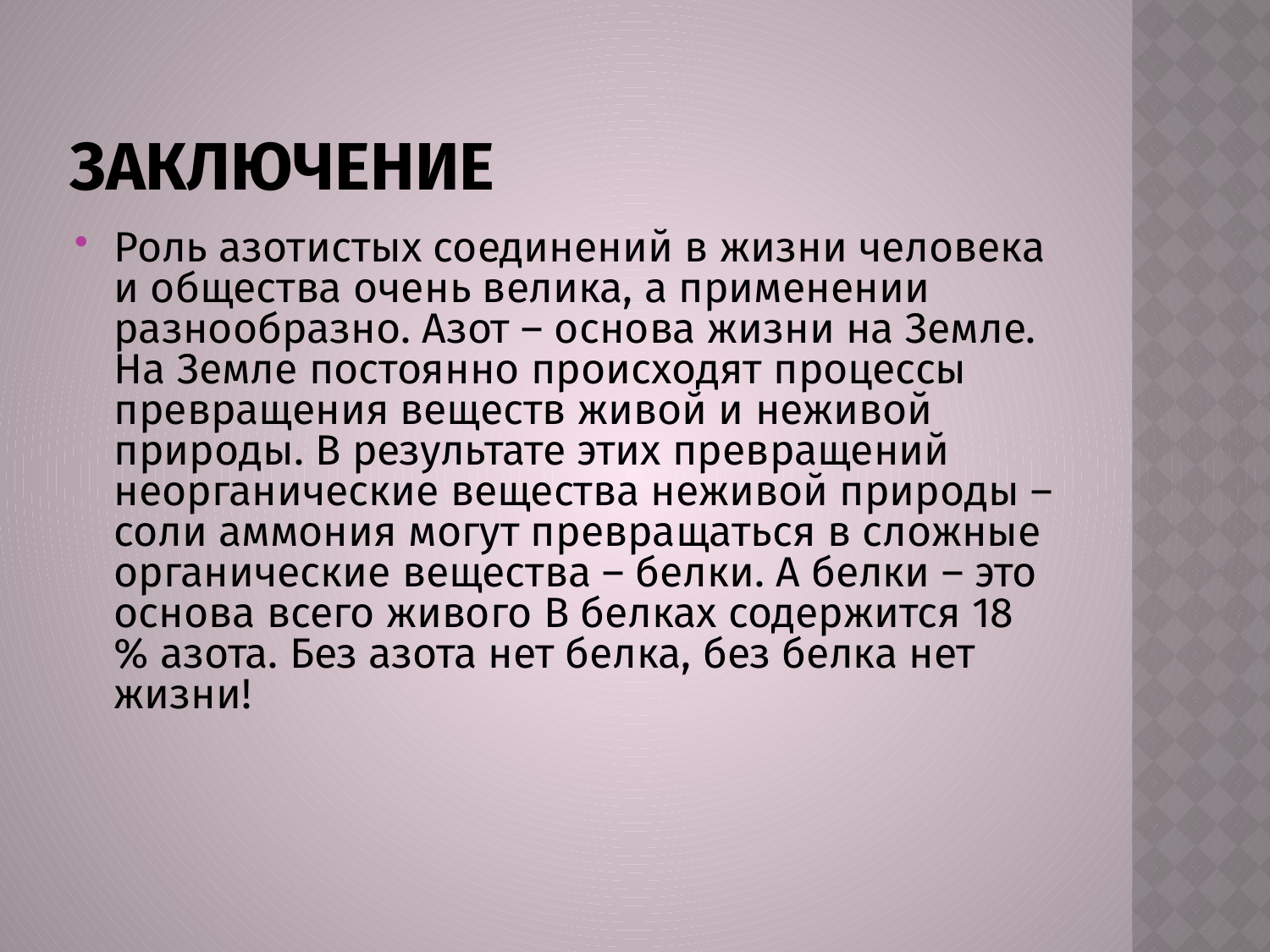

# Заключение
Роль азотистых соединений в жизни человека и общества очень велика, а применении разнообразно. Азот – основа жизни на Земле. На Земле постоянно происходят процессы превращения веществ живой и неживой природы. В результате этих превращений неорганические вещества неживой природы – соли аммония могут превращаться в сложные органические вещества – белки. А белки – это основа всего живого В белках содержится 18 % азота. Без азота нет белка, без белка нет жизни!